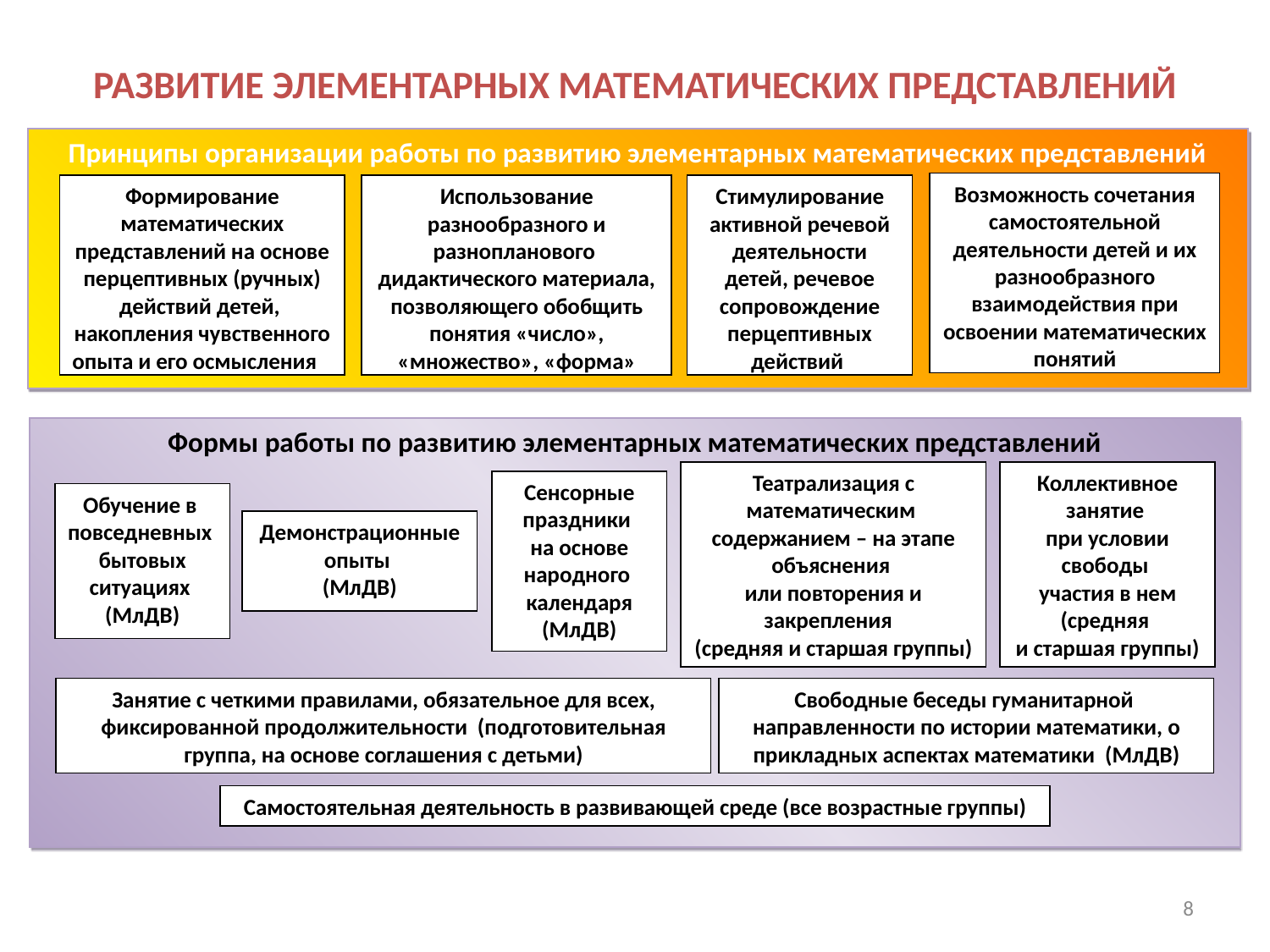

РАЗВИТИЕ ЭЛЕМЕНТАРНЫХ МАТЕМАТИЧЕСКИХ ПРЕДСТАВЛЕНИЙ
Принципы организации работы по развитию элементарных математических представлений
Возможность сочетания самостоятельной деятельности детей и их разнообразного взаимодействия при освоении математических понятий
Формирование математических представлений на основе перцептивных (ручных) действий детей,  накопления чувственного опыта и его осмысления
Использование разнообразного и разнопланового  дидактического материала, позволяющего обобщить понятия «число», «множество», «форма»
Стимулирование активной речевой деятельности детей, речевое сопровождение перцептивных действий
Формы работы по развитию элементарных математических представлений
Коллективное занятие
при условии свободы
участия в нем (средняя
и старшая группы)
Театрализация с математическим
содержанием – на этапе объяснения
или повторения и закрепления
(средняя и старшая группы)
Сенсорные праздники
на основе народного
календаря (МлДВ)
Обучение в
повседневных
бытовых ситуациях
(МлДВ)
Демонстрационные опыты
(МлДВ)
Занятие с четкими правилами, обязательное для всех, фиксированной продолжительности  (подготовительная группа, на основе соглашения с детьми)
Свободные беседы гуманитарной
направленности по истории математики, о прикладных аспектах математики  (МлДВ)
Самостоятельная деятельность в развивающей среде (все возрастные группы)
8